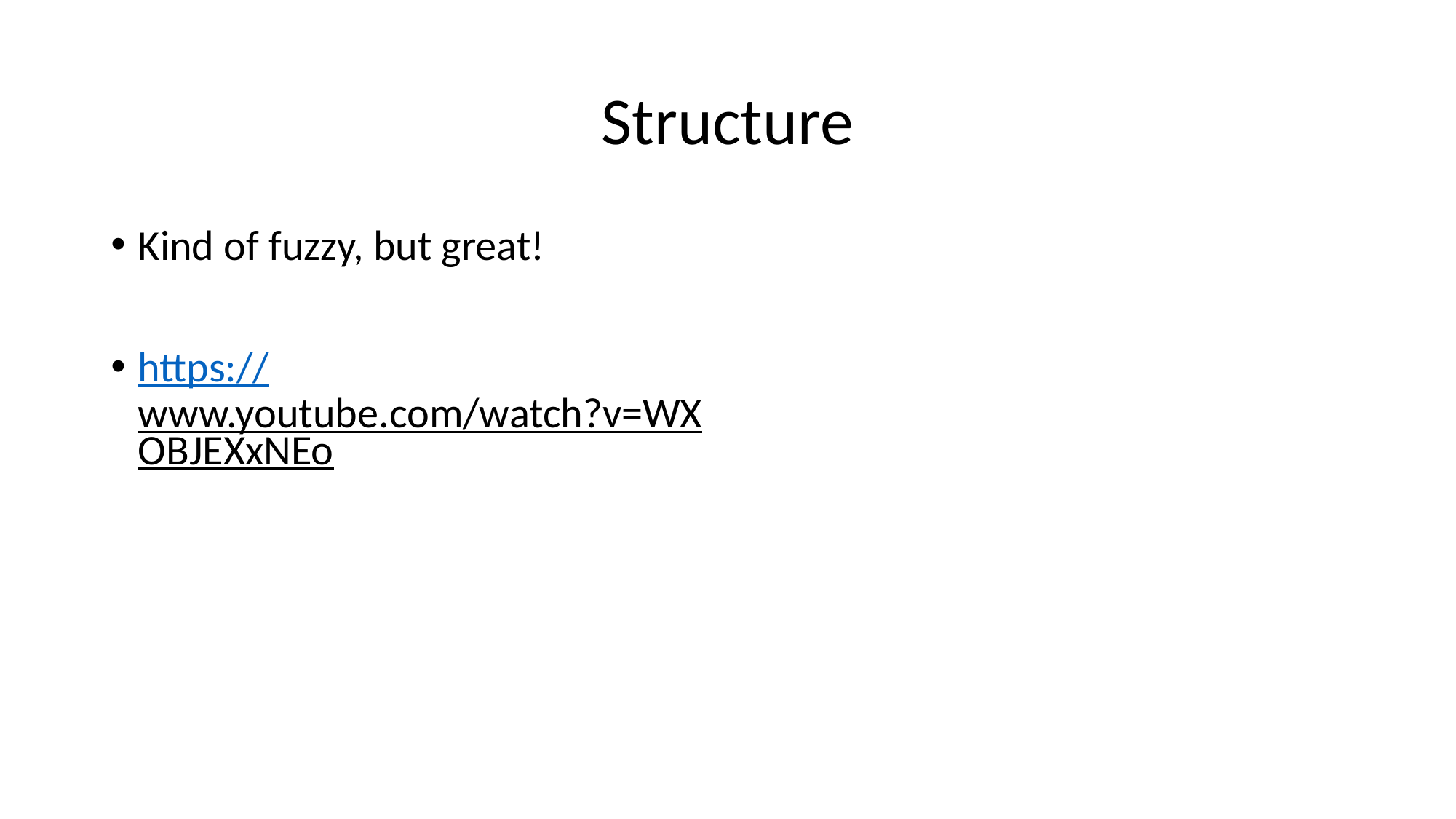

# Structure
Kind of fuzzy, but great!

https://www.youtube.com/watch?v=WXOBJEXxNEo